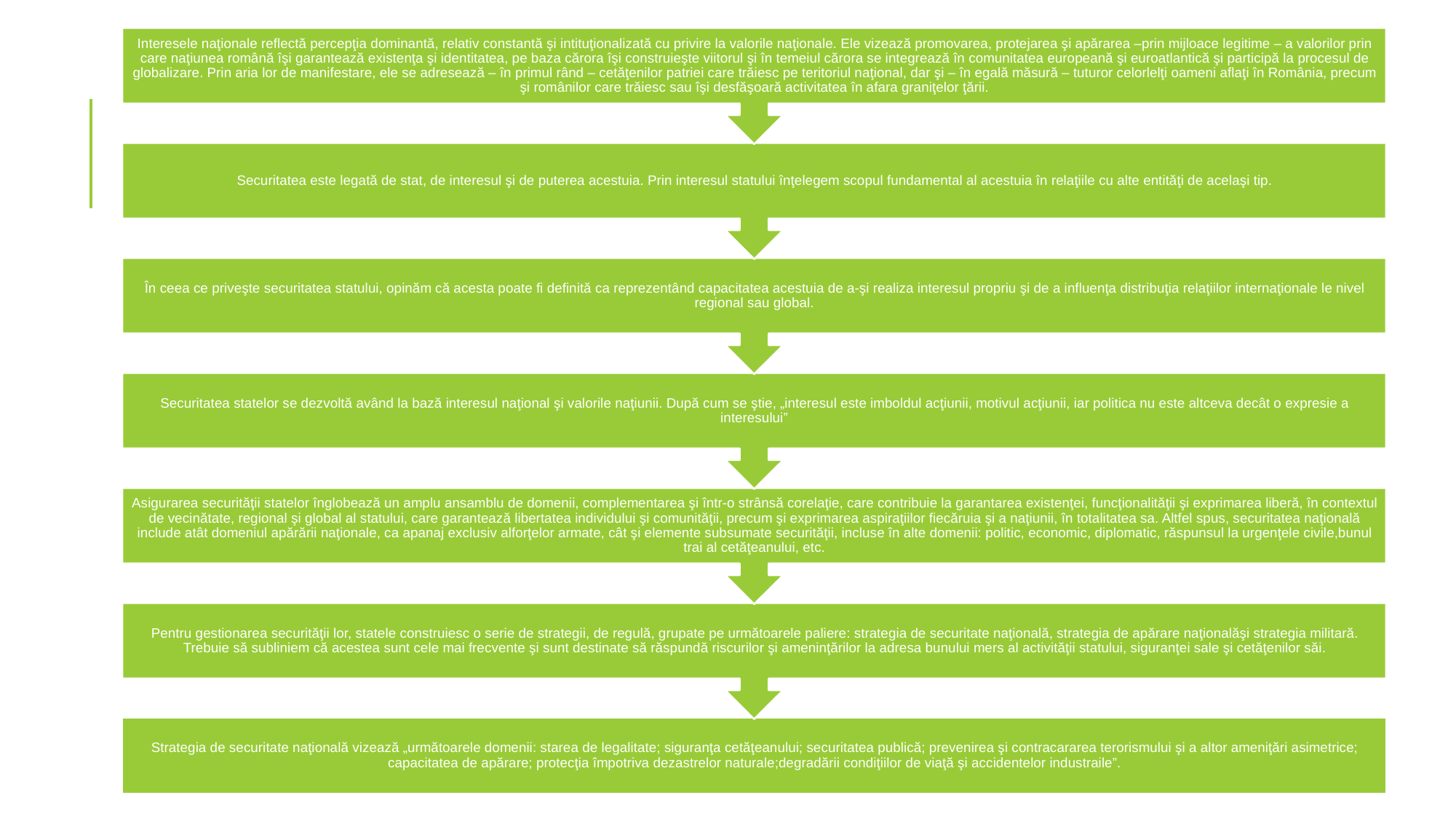

Strategia de securitate naţională vizează „următoarele domenii: starea de legalitate; siguranţa cetăţeanului; securitatea publică; prevenirea şi contracararea terorismului şi a altor ameniţări asimetrice; capacitatea de apărare; protecţia împotriva dezastrelor naturale;degradării condiţiilor de viaţă şi accidentelor industraile”.
Pentru gestionarea securităţii lor, statele construiesc o serie de strategii, de regulă, grupate pe următoarele paliere: strategia de securitate naţională, strategia de apărare naţionalăşi strategia militară. Trebuie să subliniem că acestea sunt cele mai frecvente şi sunt destinate să răspundă riscurilor şi ameninţărilor la adresa bunului mers al activităţii statului, siguranţei sale şi cetăţenilor săi.
Asigurarea securităţii statelor înglobează un amplu ansamblu de domenii, complementarea şi într-o strânsă corelaţie, care contribuie la garantarea existenţei, funcţionalităţii şi exprimarea liberă, în contextul de vecinătate, regional şi global al statului, care garantează libertatea individului şi comunităţii, precum şi exprimarea aspiraţiilor fiecăruia şi a naţiunii, în totalitatea sa. Altfel spus, securitatea naţională include atât domeniul apărării naţionale, ca apanaj exclusiv alforţelor armate, cât şi elemente subsumate securităţii, incluse în alte domenii: politic, economic, diplomatic, răspunsul la urgenţele civile,bunul trai al cetăţeanului, etc.
Securitatea statelor se dezvoltă având la bază interesul naţional şi valorile naţiunii. După cum se ştie, „interesul este imboldul acţiunii, motivul acţiunii, iar politica nu este altceva decât o expresie a interesului”
În ceea ce priveşte securitatea statului, opinăm că acesta poate fi definită ca reprezentând capacitatea acestuia de a-şi realiza interesul propriu şi de a influenţa distribuţia relaţiilor internaţionale le nivel regional sau global.
Securitatea este legată de stat, de interesul şi de puterea acestuia. Prin interesul statului înţelegem scopul fundamental al acestuia în relaţiile cu alte entităţi de acelaşi tip.
Interesele naţionale reflectă percepţia dominantă, relativ constantă şi intituţionalizată cu privire la valorile naţionale. Ele vizează promovarea, protejarea şi apărarea –prin mijloace legitime – a valorilor prin care naţiunea română îşi garantează existenţa şi identitatea, pe baza cărora îşi construieşte viitorul şi în temeiul cărora se integrează în comunitatea europeană şi euroatlantică şi participă la procesul de globalizare. Prin aria lor de manifestare, ele se adresează – în primul rând – cetăţenilor patriei care trăiesc pe teritoriul naţional, dar şi – în egală măsură – tuturor celorlelţi oameni aflaţi în România, precum şi românilor care trăiesc sau îşi desfăşoară activitatea în afara graniţelor ţării.